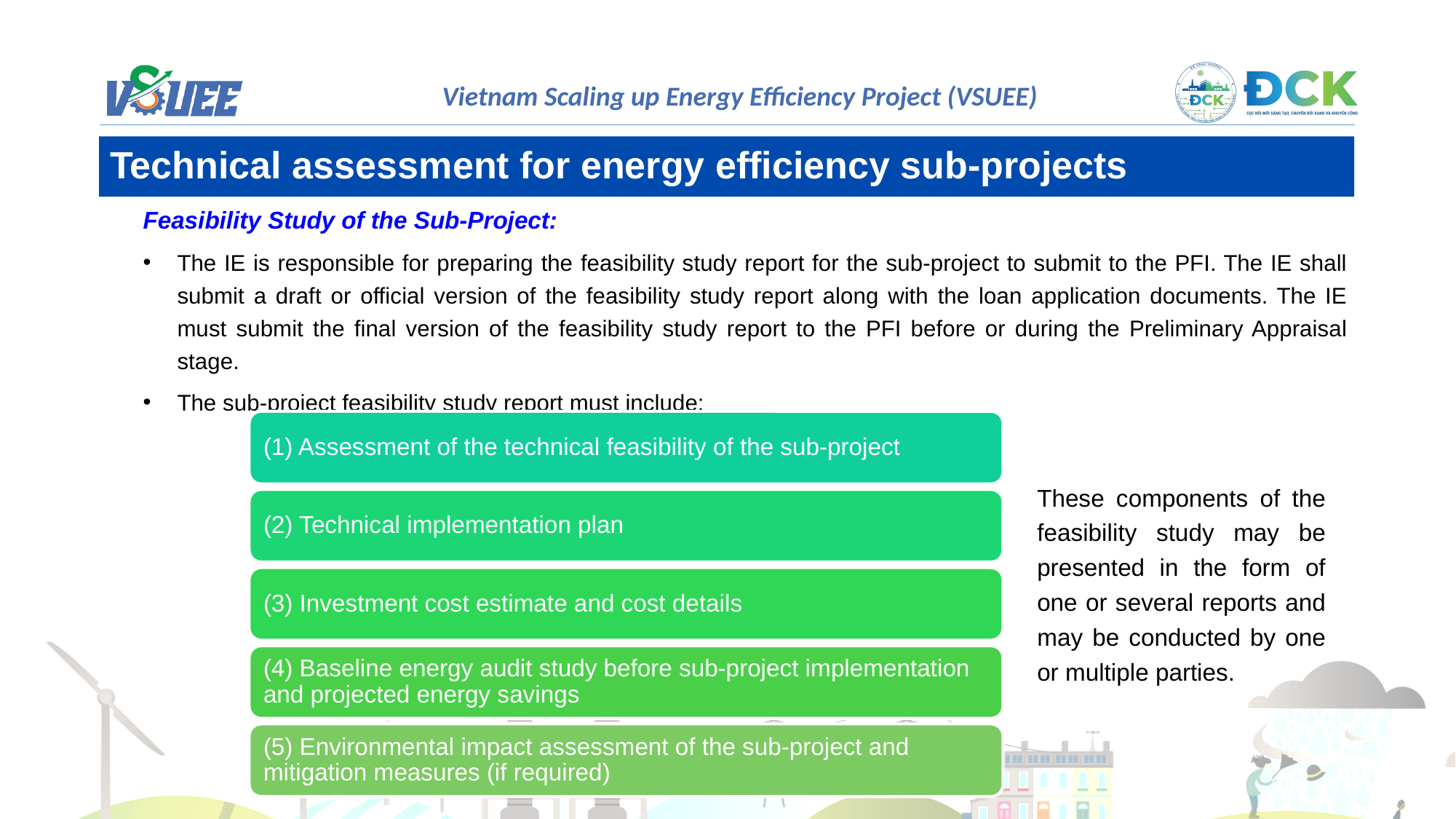

Technical assessment for energy efficiency sub-projects
Feasibility Study of the Sub-Project:
The IE is responsible for preparing the feasibility study report for the sub-project to submit to the PFI. The IE shall submit a draft or official version of the feasibility study report along with the loan application documents. The IE must submit the final version of the feasibility study report to the PFI before or during the Preliminary Appraisal stage.
The sub-project feasibility study report must include:
(1) Assessment of the technical feasibility of the sub-project
(2) Technical implementation plan
(3) Investment cost estimate and cost details
(4) Baseline energy audit study before sub-project implementation and projected energy savings
(5) Environmental impact assessment of the sub-project and mitigation measures (if required)
These components of the feasibility study may be presented in the form of one or several reports and may be conducted by one or multiple parties.